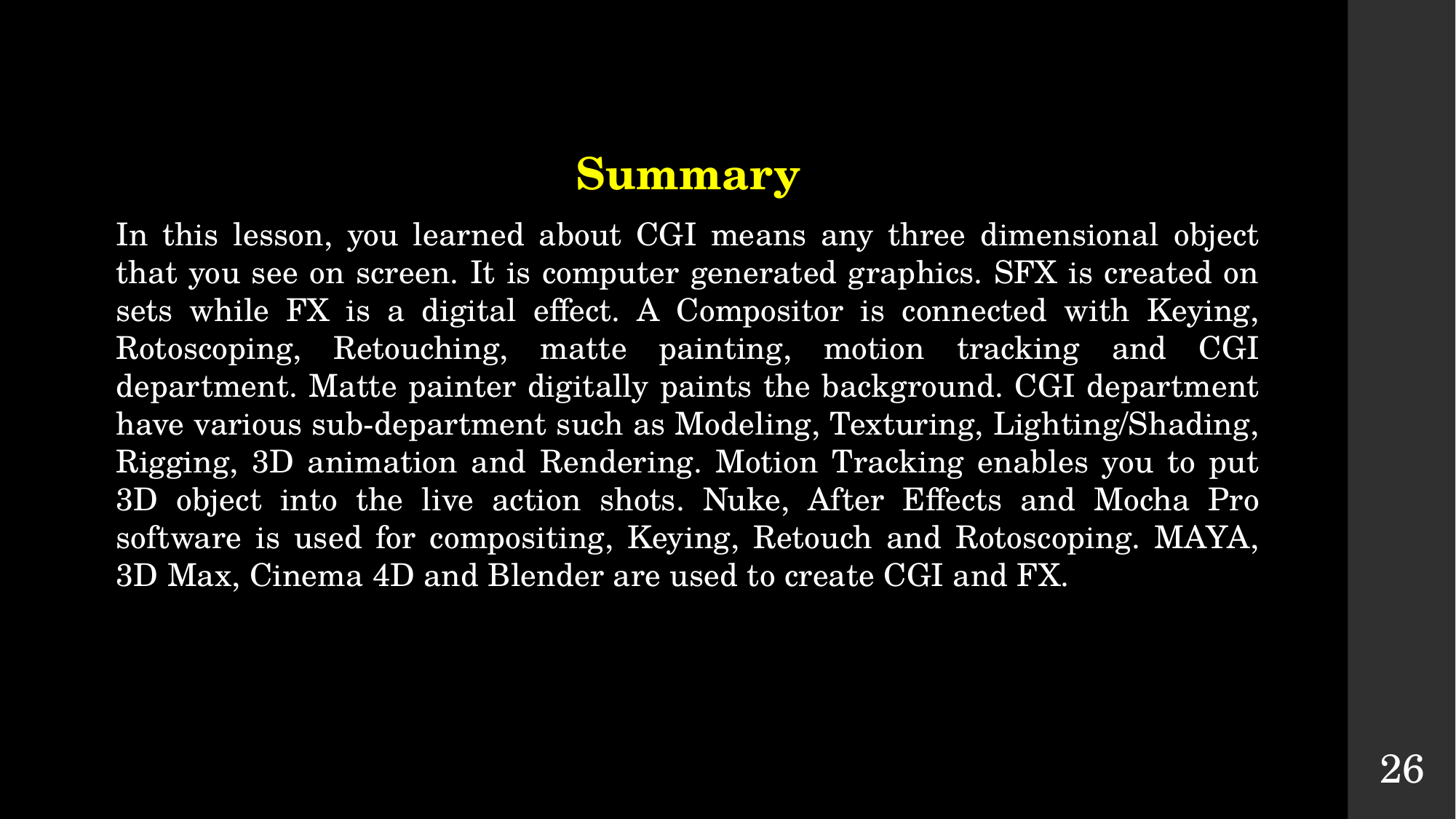

Summary
In this lesson, you learned about CGI means any three dimensional object that you see on screen. It is computer generated graphics. SFX is created on sets while FX is a digital effect. A Compositor is connected with Keying, Rotoscoping, Retouching, matte painting, motion tracking and CGI department. Matte painter digitally paints the background. CGI department have various sub-department such as Modeling, Texturing, Lighting/Shading, Rigging, 3D animation and Rendering. Motion Tracking enables you to put 3D object into the live action shots. Nuke, After Effects and Mocha Pro software is used for compositing, Keying, Retouch and Rotoscoping. MAYA, 3D Max, Cinema 4D and Blender are used to create CGI and FX.

26